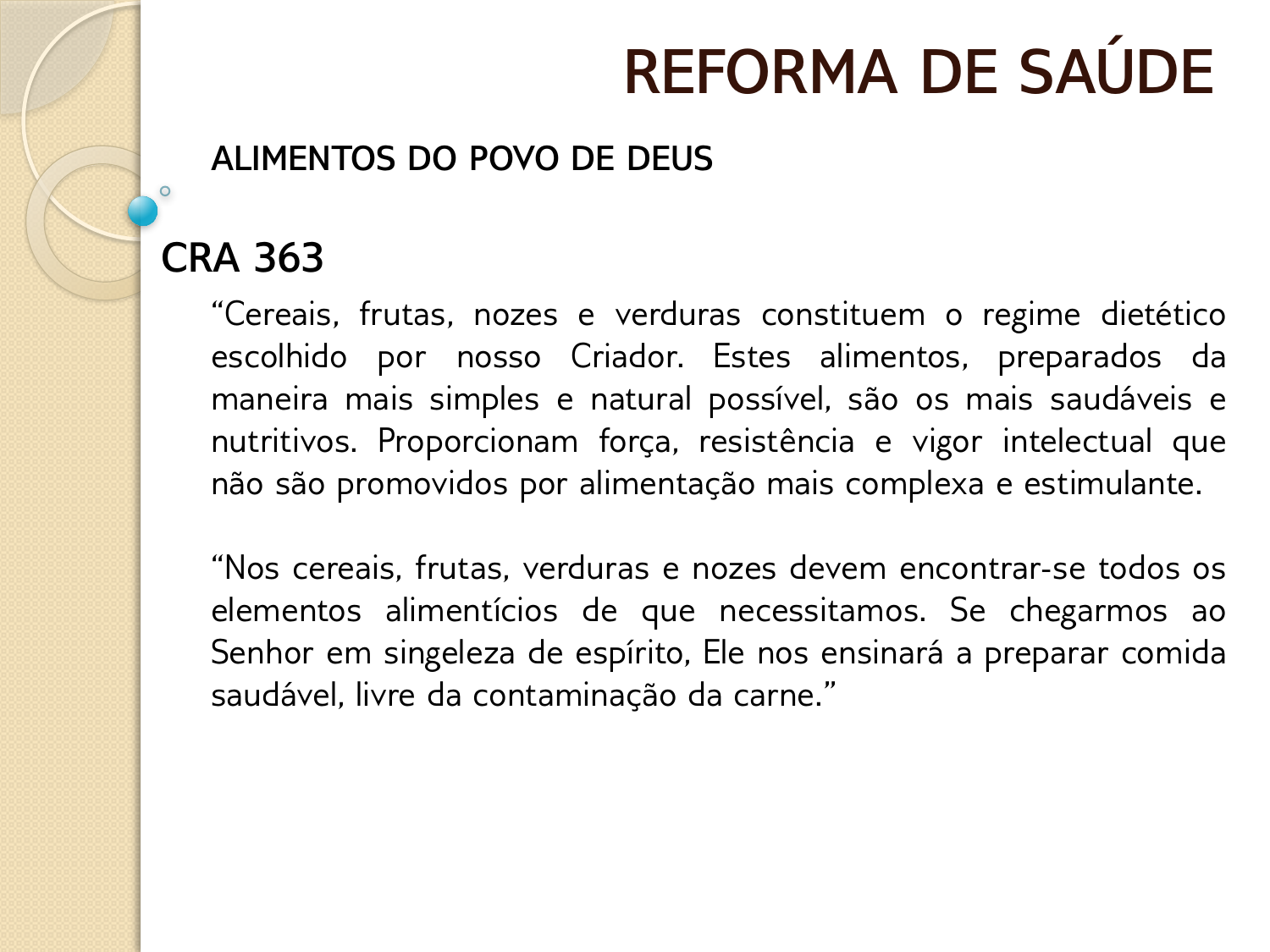

REFORMA DE SAÚDE
ALIMENTOS DO POVO DE DEUS
CRA 363
“Cereais, frutas, nozes e verduras constituem o regime dietético escolhido por nosso Criador. Estes alimentos, preparados da maneira mais simples e natural possível, são os mais saudáveis e nutritivos. Proporcionam força, resistência e vigor intelectual que não são promovidos por alimentação mais complexa e estimulante.

“Nos cereais, frutas, verduras e nozes devem encontrar-se todos os elementos alimentícios de que necessitamos. Se chegarmos ao Senhor em singeleza de espírito, Ele nos ensinará a preparar comida saudável, livre da contaminação da carne.”